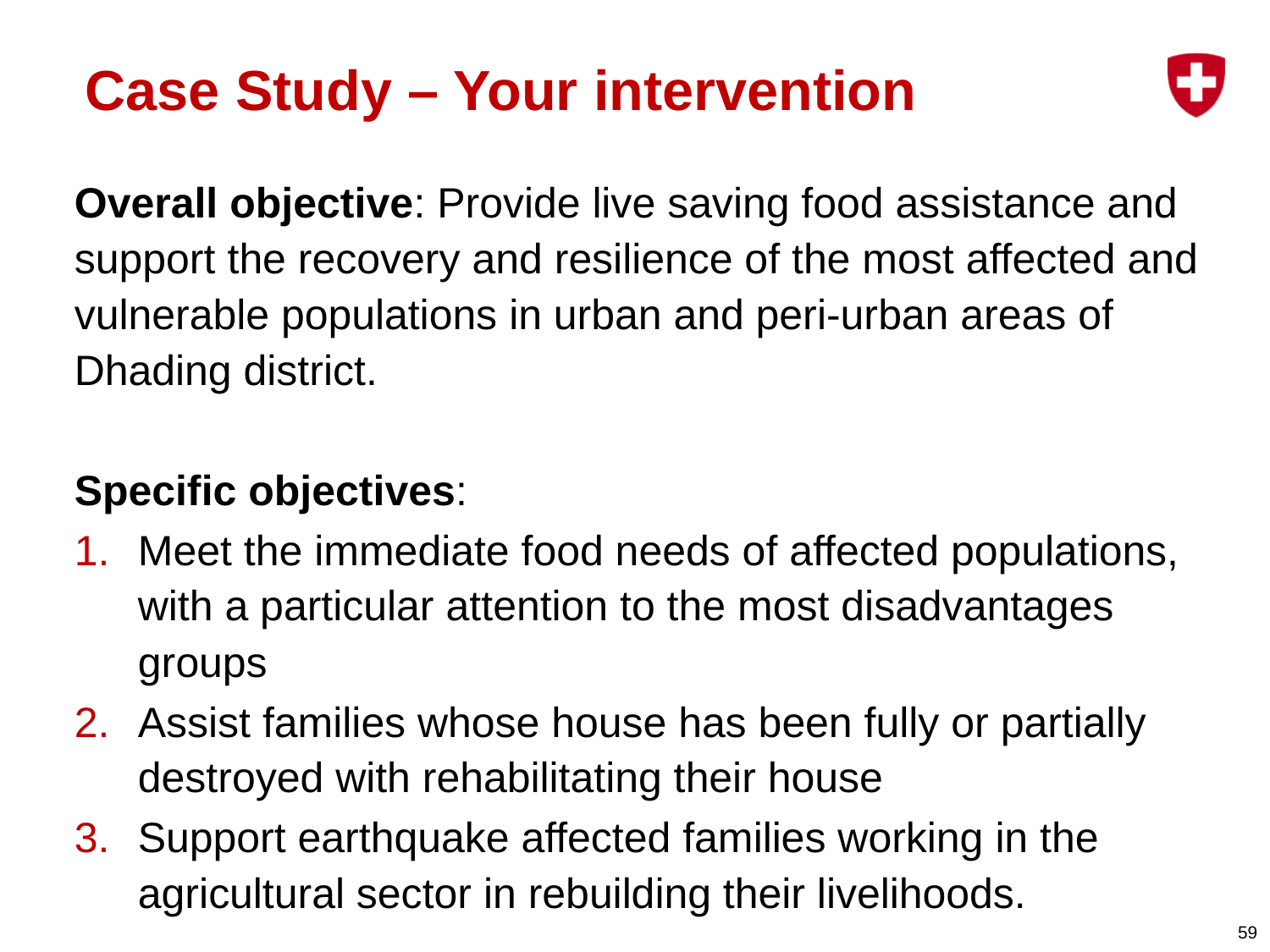

# Case Study – Your intervention
Overall objective: Provide live saving food assistance and support the recovery and resilience of the most affected and vulnerable populations in urban and peri-urban areas of Dhading district.

Specific objectives:
Meet the immediate food needs of affected populations, with a particular attention to the most disadvantages groups
Assist families whose house has been fully or partially destroyed with rehabilitating their house
Support earthquake affected families working in the agricultural sector in rebuilding their livelihoods.
59